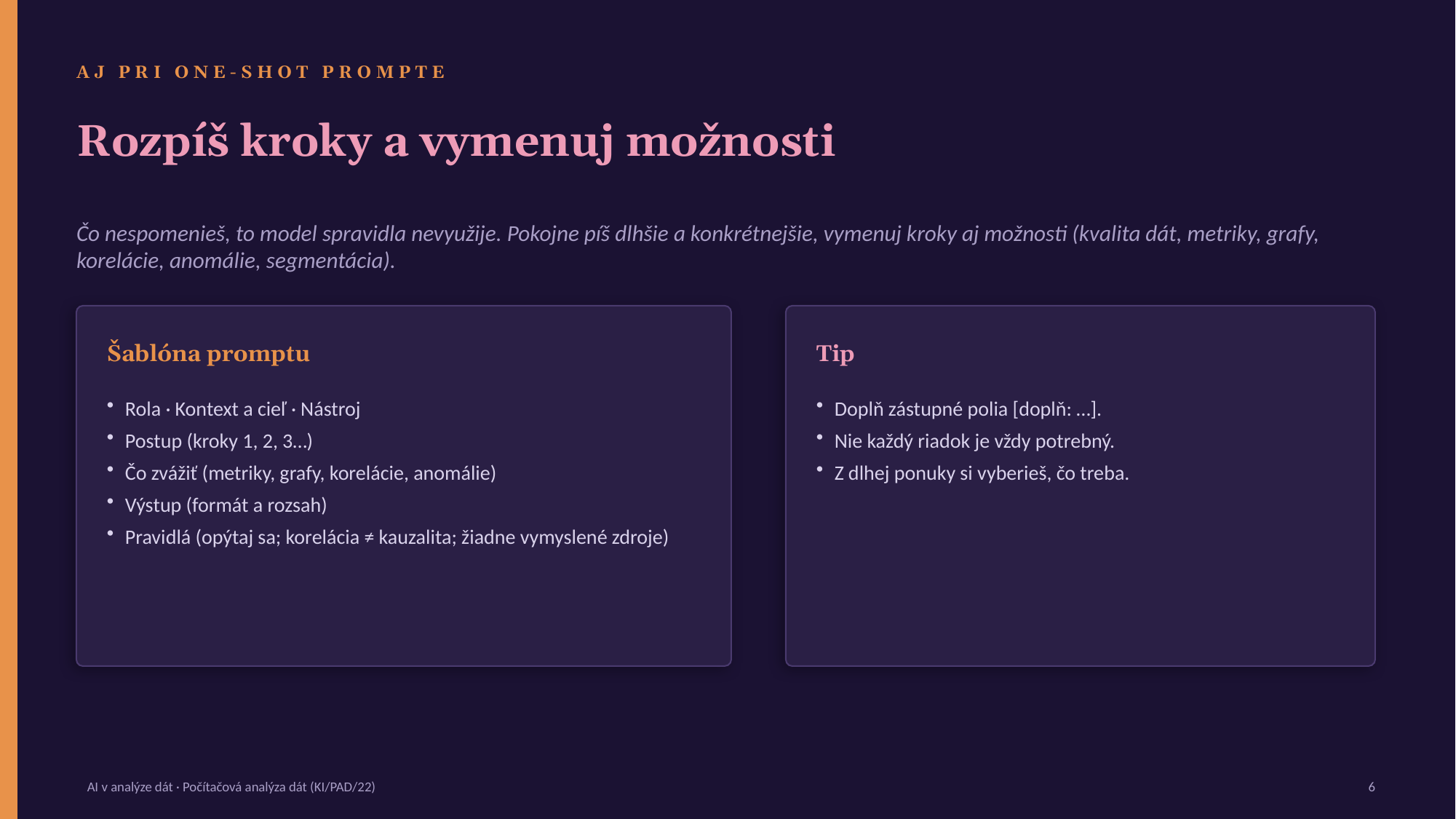

AJ PRI ONE-SHOT PROMPTE
Rozpíš kroky a vymenuj možnosti
Čo nespomenieš, to model spravidla nevyužije. Pokojne píš dlhšie a konkrétnejšie, vymenuj kroky aj možnosti (kvalita dát, metriky, grafy, korelácie, anomálie, segmentácia).

Šablóna promptu
Tip
Rola · Kontext a cieľ · Nástroj
Postup (kroky 1, 2, 3…)
Čo zvážiť (metriky, grafy, korelácie, anomálie)
Výstup (formát a rozsah)
Pravidlá (opýtaj sa; korelácia ≠ kauzalita; žiadne vymyslené zdroje)
Doplň zástupné polia [doplň: …].
Nie každý riadok je vždy potrebný.
Z dlhej ponuky si vyberieš, čo treba.
AI v analýze dát · Počítačová analýza dát (KI/PAD/22)
6